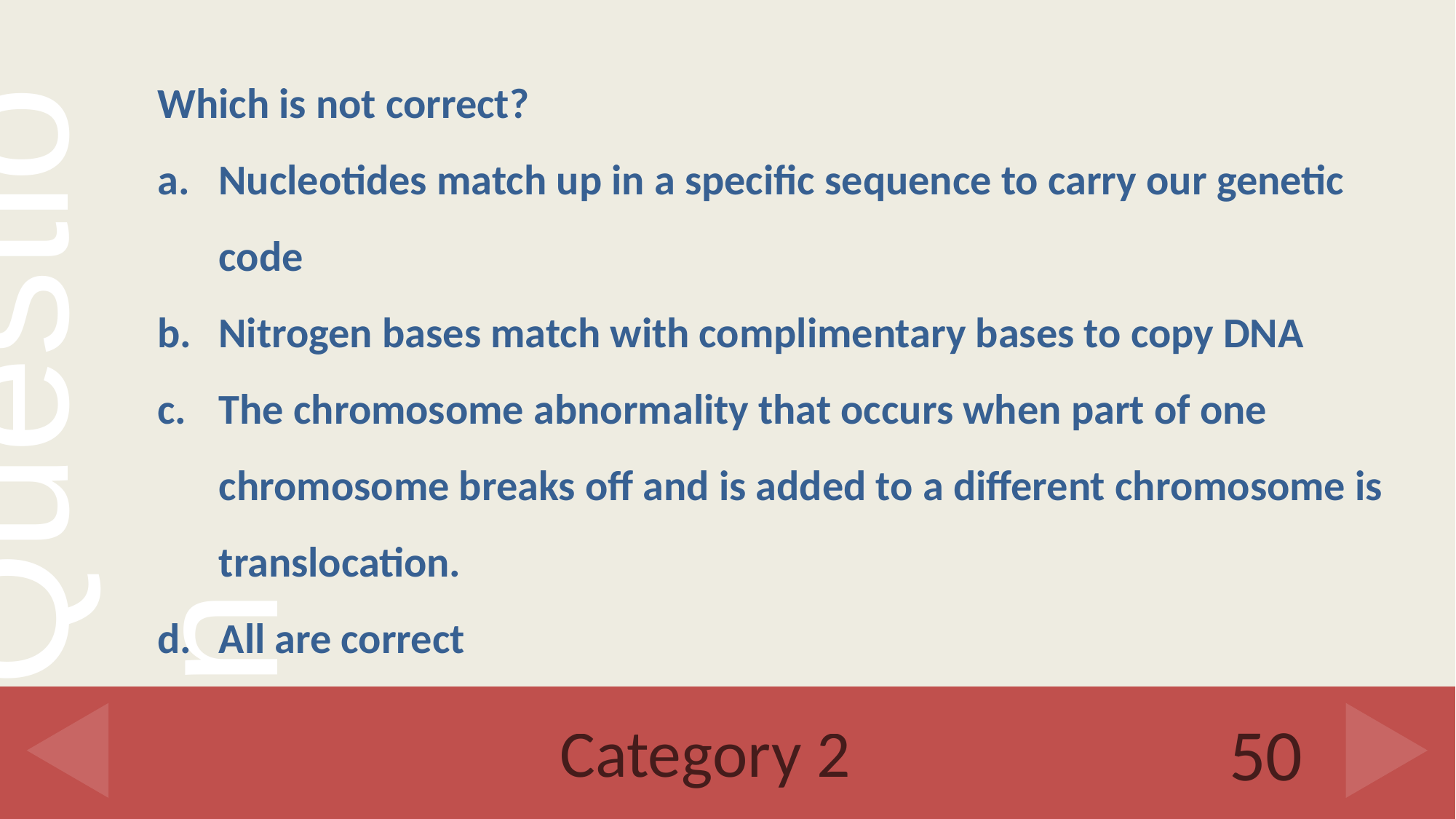

Which is not correct?
Nucleotides match up in a specific sequence to carry our genetic code
Nitrogen bases match with complimentary bases to copy DNA
The chromosome abnormality that occurs when part of one chromosome breaks off and is added to a different chromosome is translocation.
All are correct

# Category 2
50